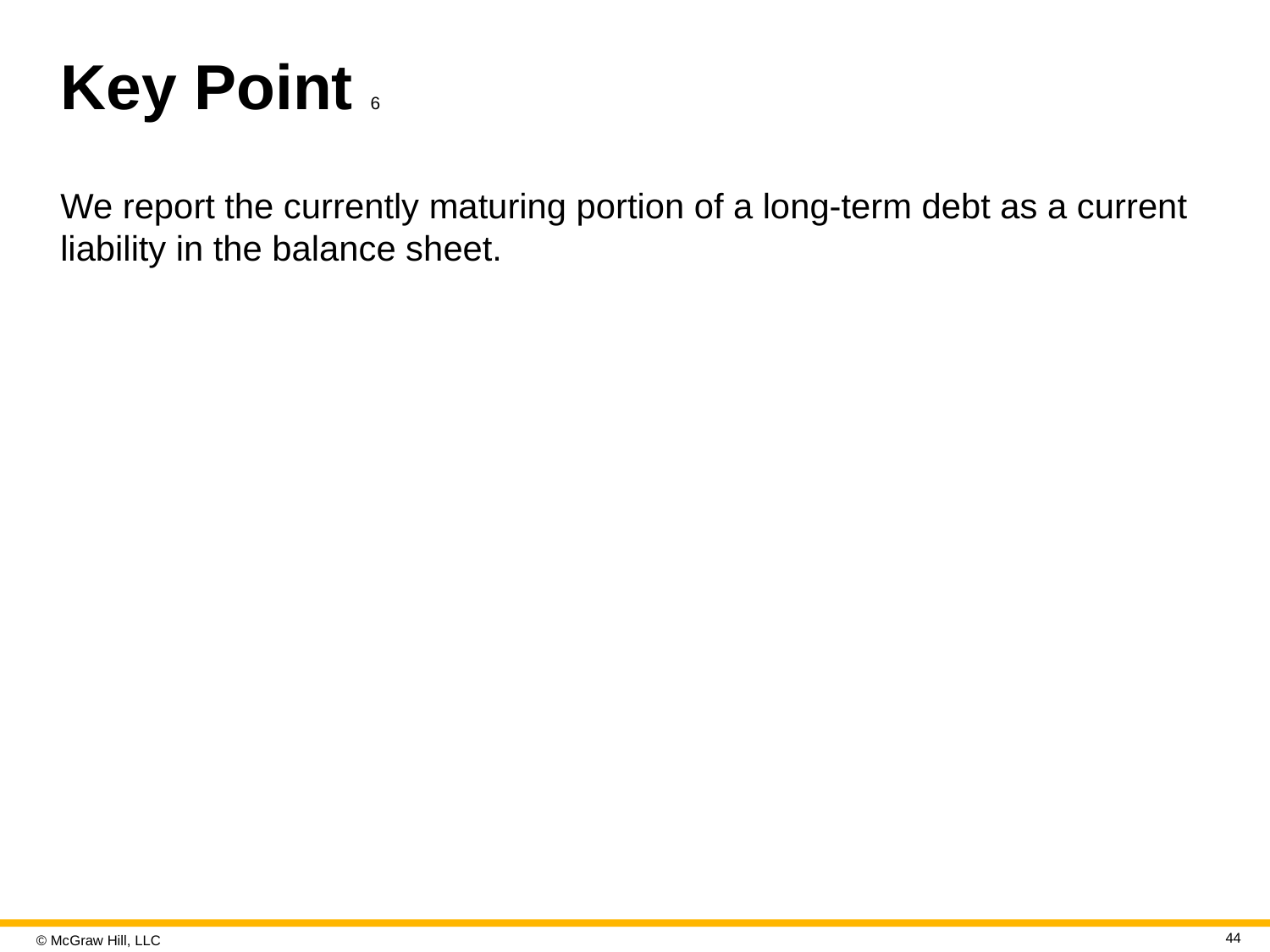

# Key Point 6
We report the currently maturing portion of a long-term debt as a current liability in the balance sheet.
44